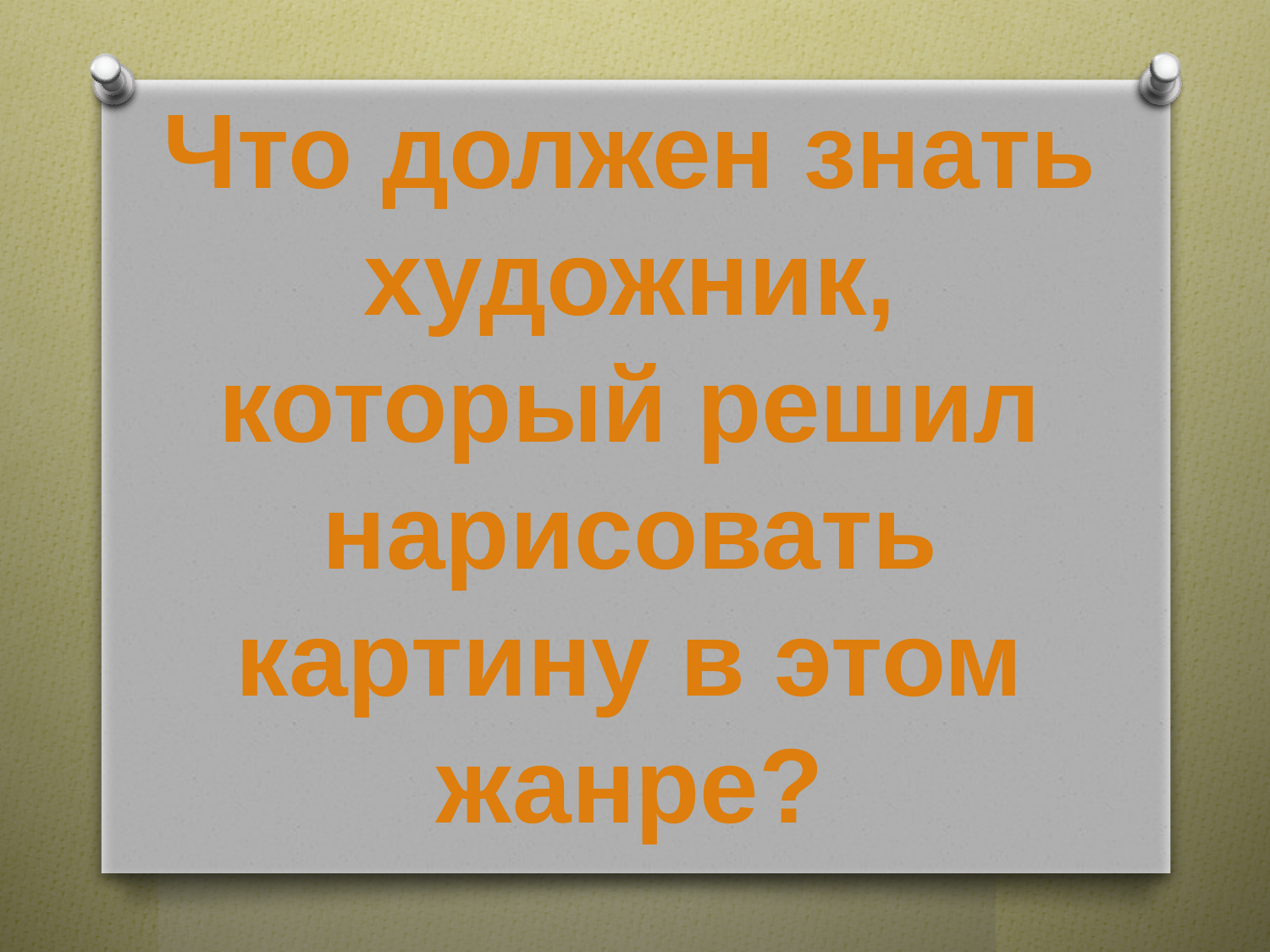

Что должен знать художник, который решил нарисовать картину в этом жанре?